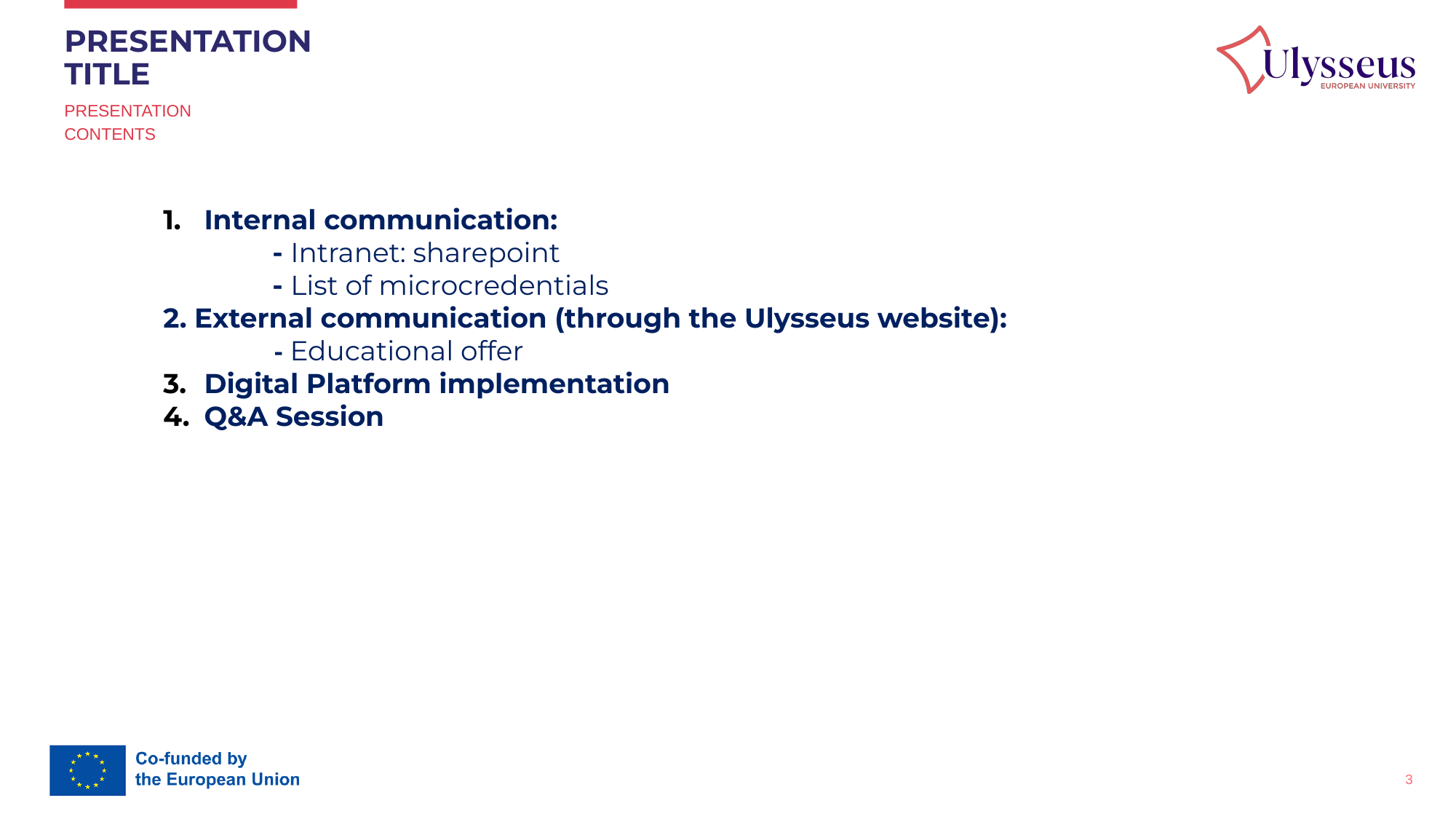

# PRESENTATION
TITLE
PRESENTATION
CONTENTS
Internal communication:
	- Intranet: sharepoint
	- List of microcredentials
2. External communication (through the Ulysseus website):
                - Educational offer
Digital Platform implementation
Q&A Session